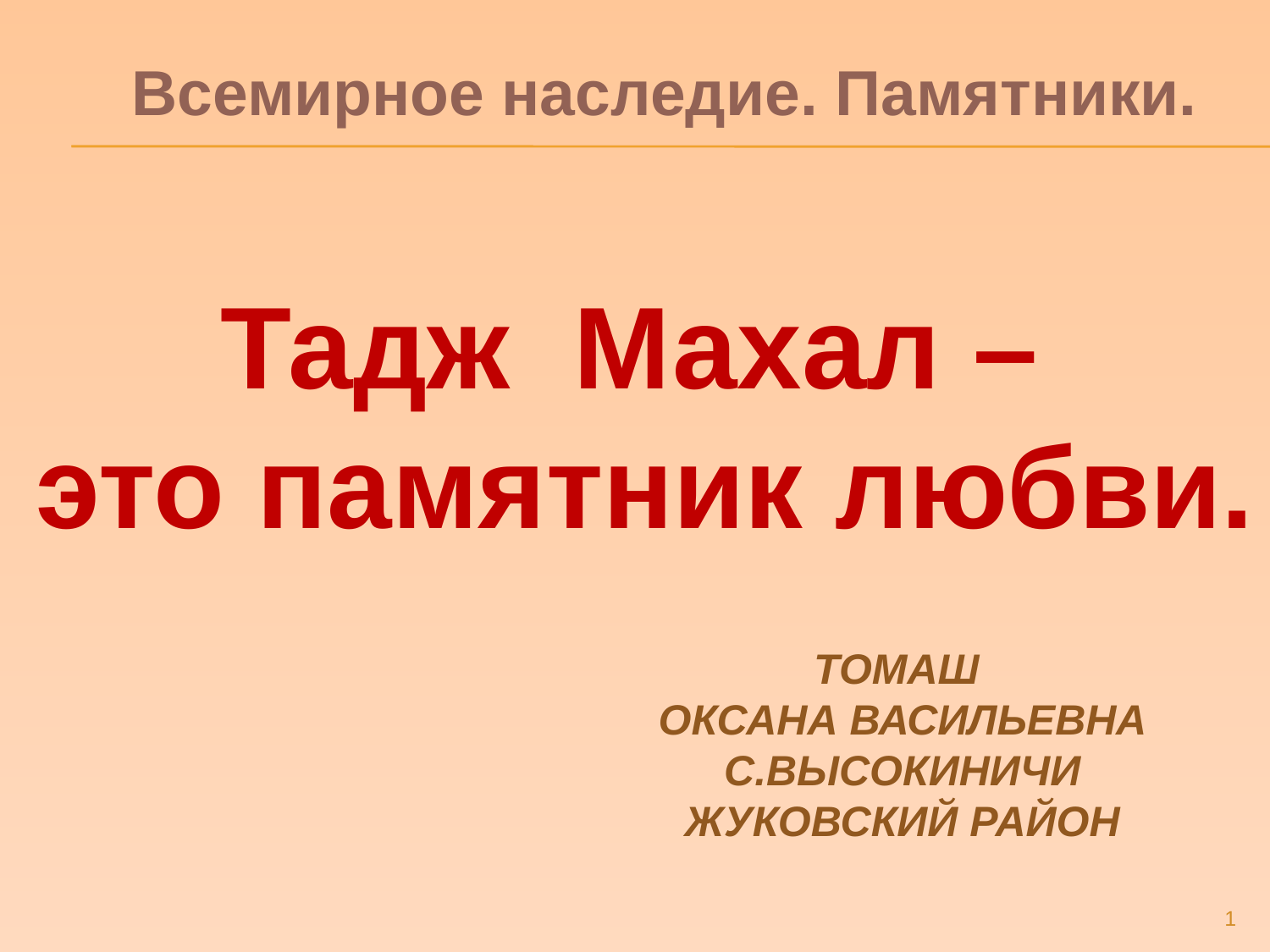

Всемирное наследие. Памятники.
Тадж  Махал –
это памятник любви.
ТОМАШ
ОКСАНА ВАСИЛЬЕВНА
С.ВЫСОКИНИЧИ
ЖУКОВСКИЙ РАЙОН
1